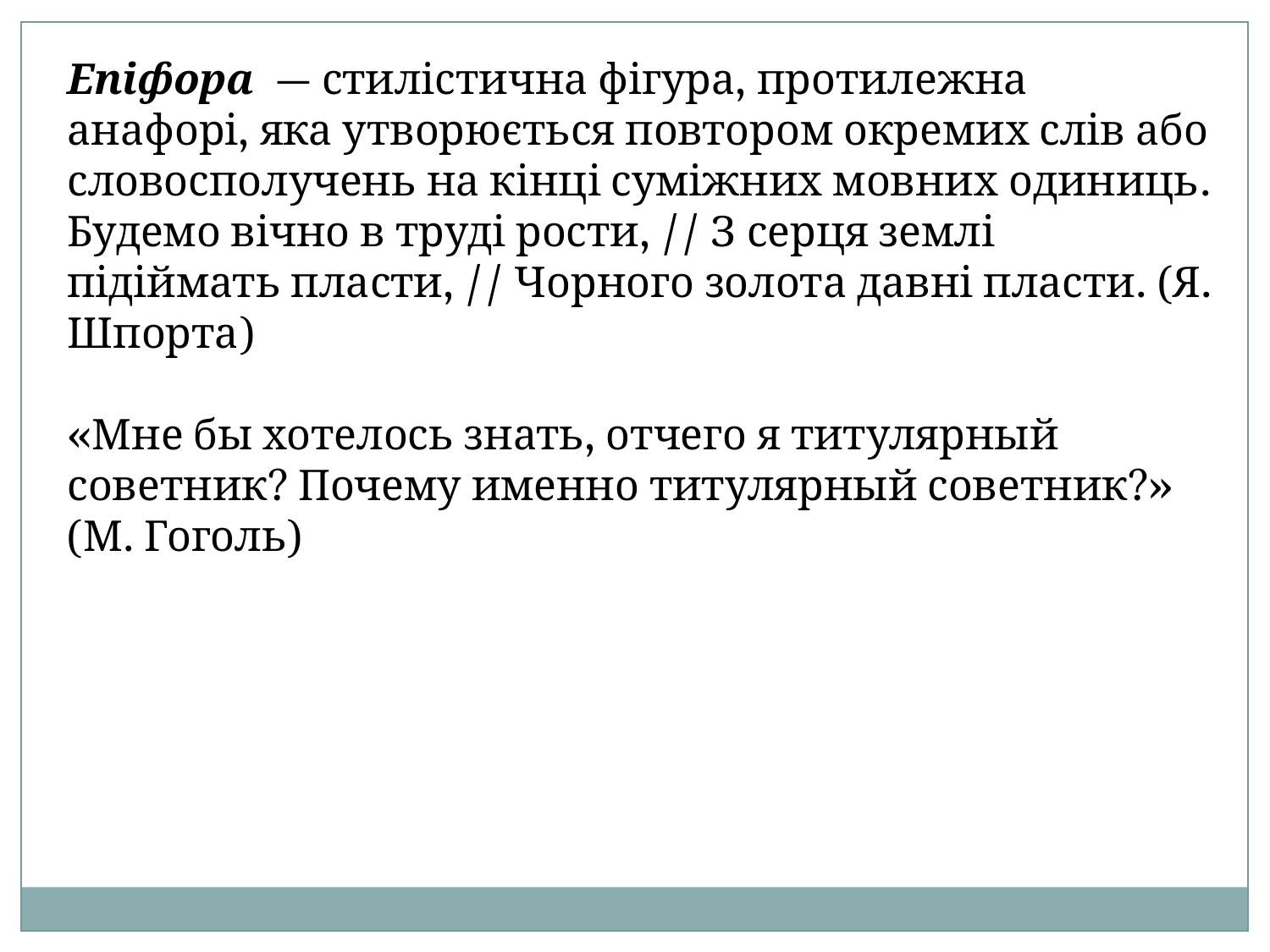

Епіфора  — стилістична фігура, протилежна анафорі, яка утворюється повтором окремих слів або словосполучень на кінці суміжних мовних одиниць.
Будемо вічно в труді рости, // З серця землі підіймать пласти, // Чорного золота давні пласти. (Я. Шпорта)

«Мне бы хотелось знать, отчего я титулярный советник? Почему именно титулярный советник?» (М. Гоголь)